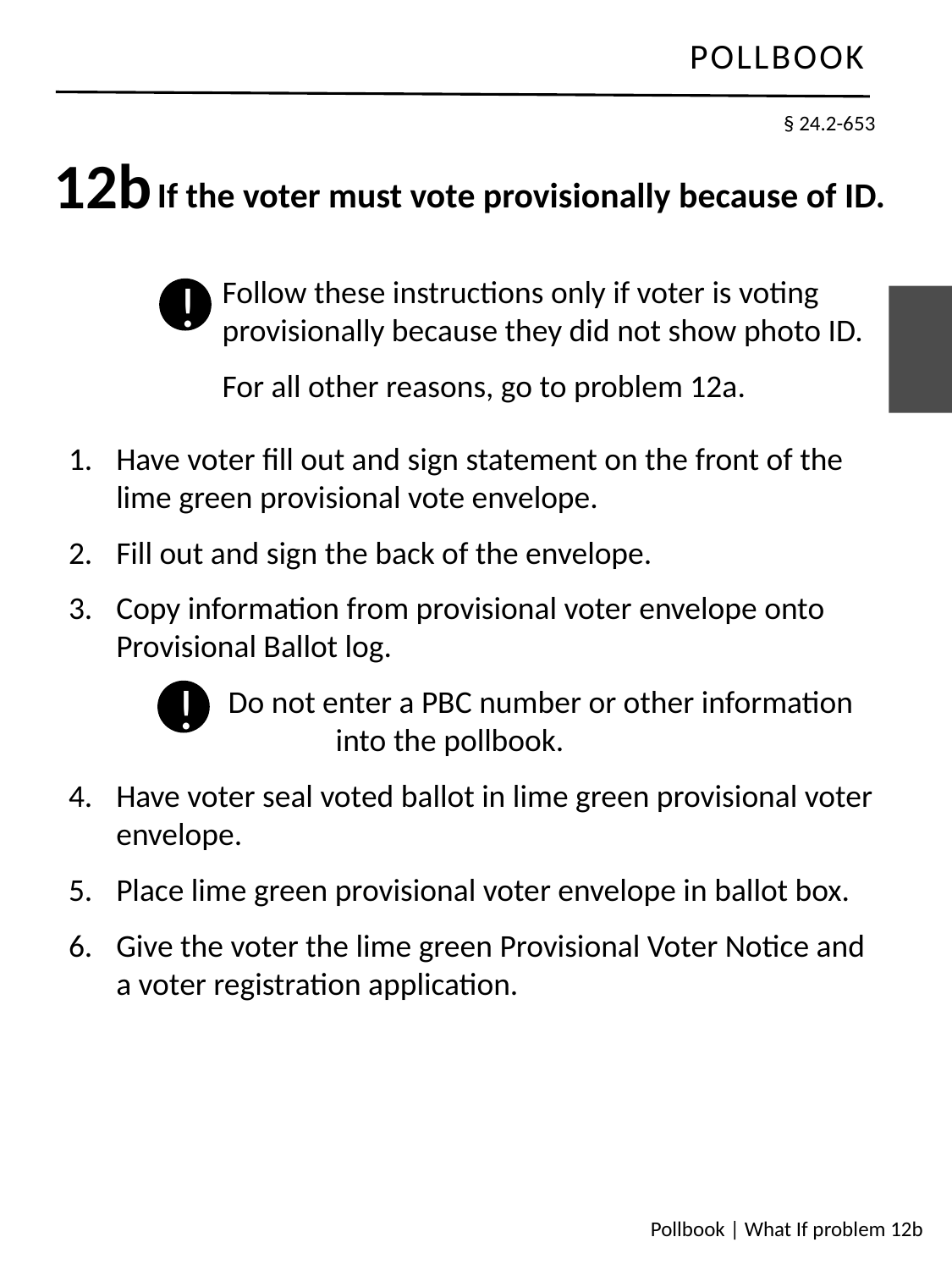

§ 24.2-653
12b
If the voter must vote provisionally because of ID.
Follow these instructions only if voter is voting provisionally because they did not show photo ID.
For all other reasons, go to problem 12a.

!
Have voter fill out and sign statement on the front of the lime green provisional vote envelope.
Fill out and sign the back of the envelope.
Copy information from provisional voter envelope onto Provisional Ballot log.
Do not enter a PBC number or other information                   into the pollbook.
Have voter seal voted ballot in lime green provisional voter envelope.
Place lime green provisional voter envelope in ballot box.
Give the voter the lime green Provisional Voter Notice and a voter registration application.

!
Pollbook | What If problem 12b